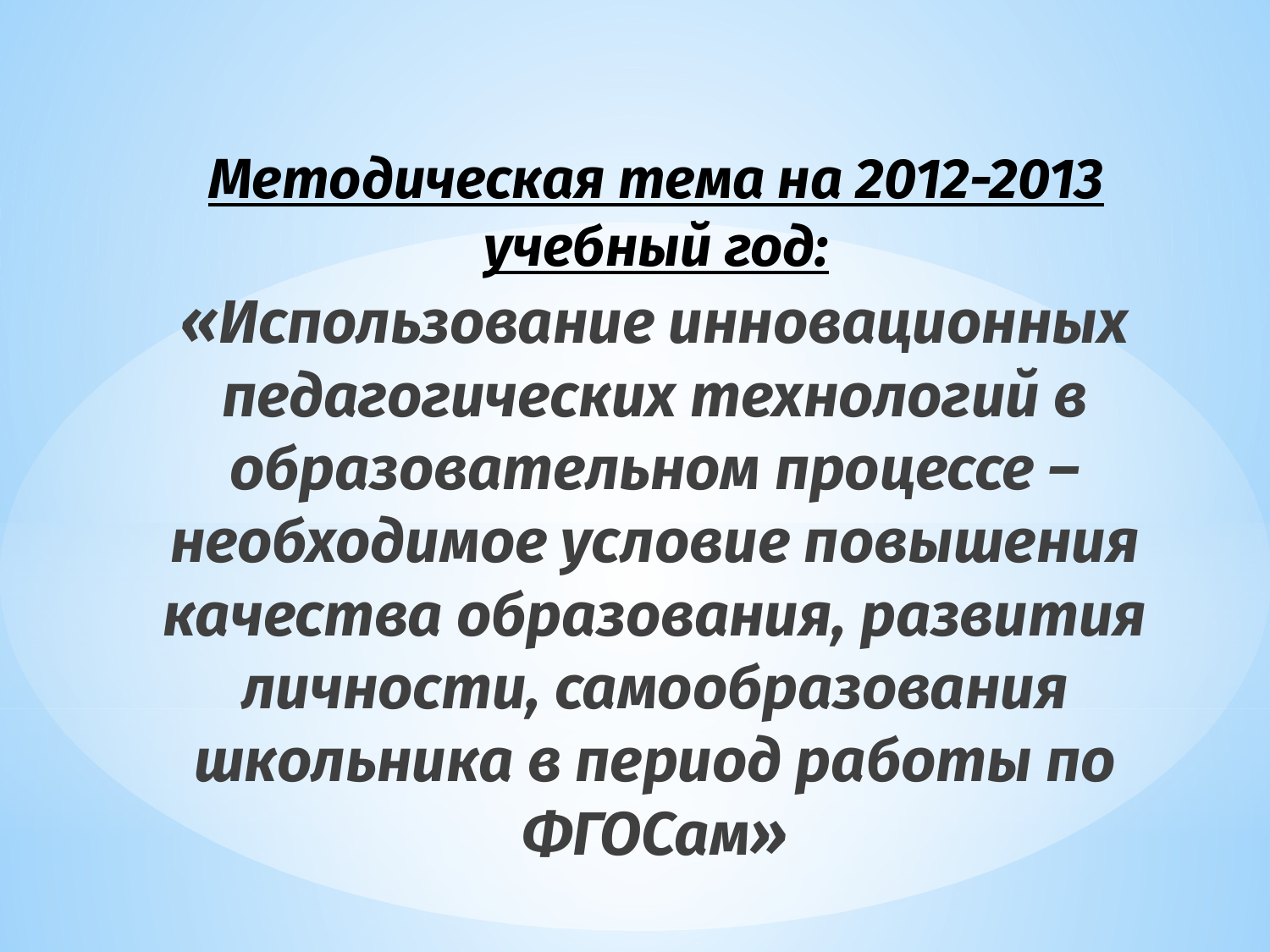

# Методическая тема на 2012-2013 учебный год:
«Использование инновационных педагогических технологий в образовательном процессе – необходимое условие повышения качества образования, развития личности, самообразования школьника в период работы по ФГОСам»